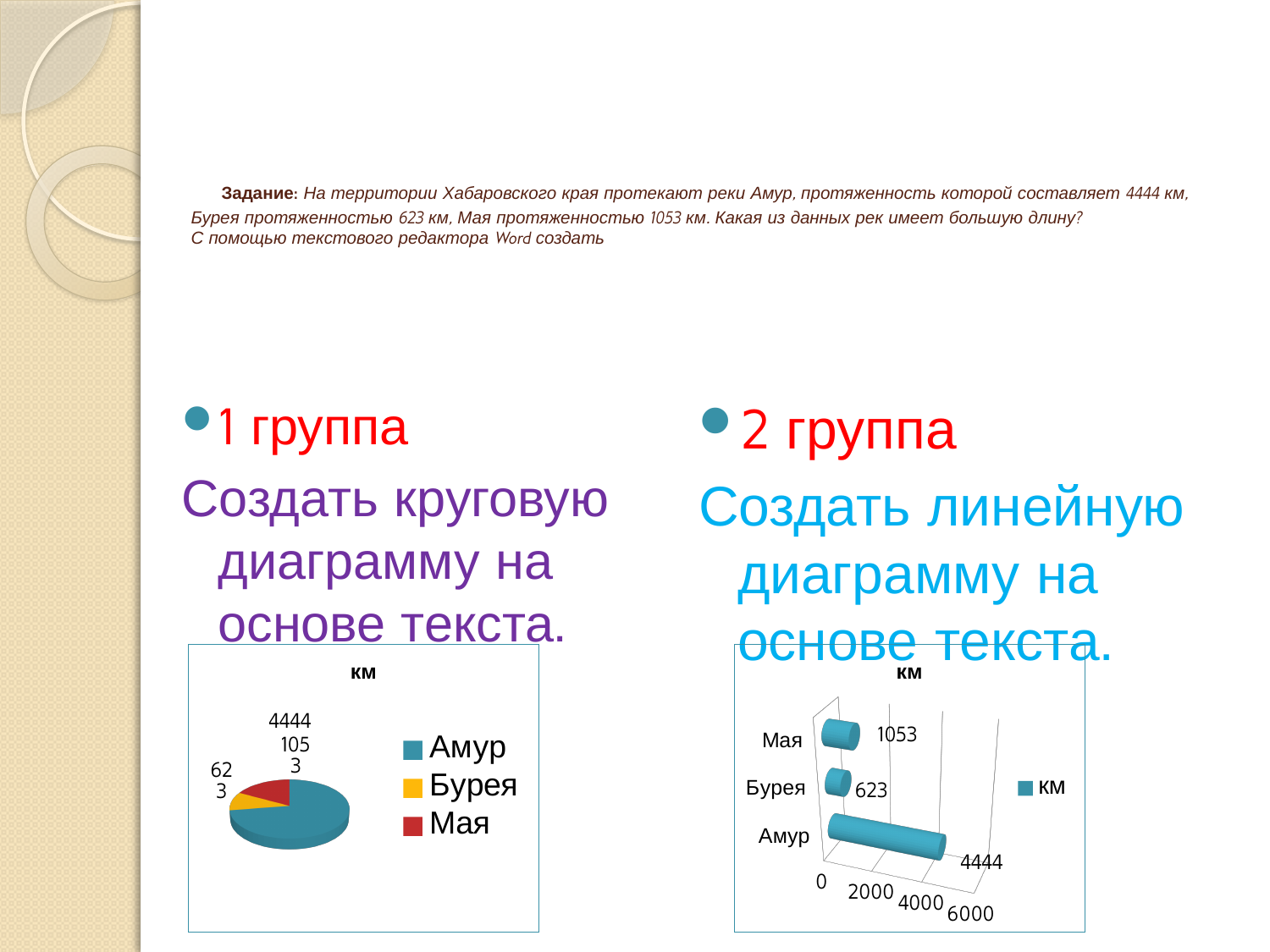

# Задание: На территории Хабаровского края протекают реки Амур, протяженность которой составляет 4444 км, Бурея протяженностью 623 км, Мая протяженностью 1053 км. Какая из данных рек имеет большую длину? С помощью текстового редактора Word создать
1 группа
Создать круговую диаграмму на основе текста.
2 группа
Создать линейную диаграмму на основе текста.

[unsupported chart]

[unsupported chart]